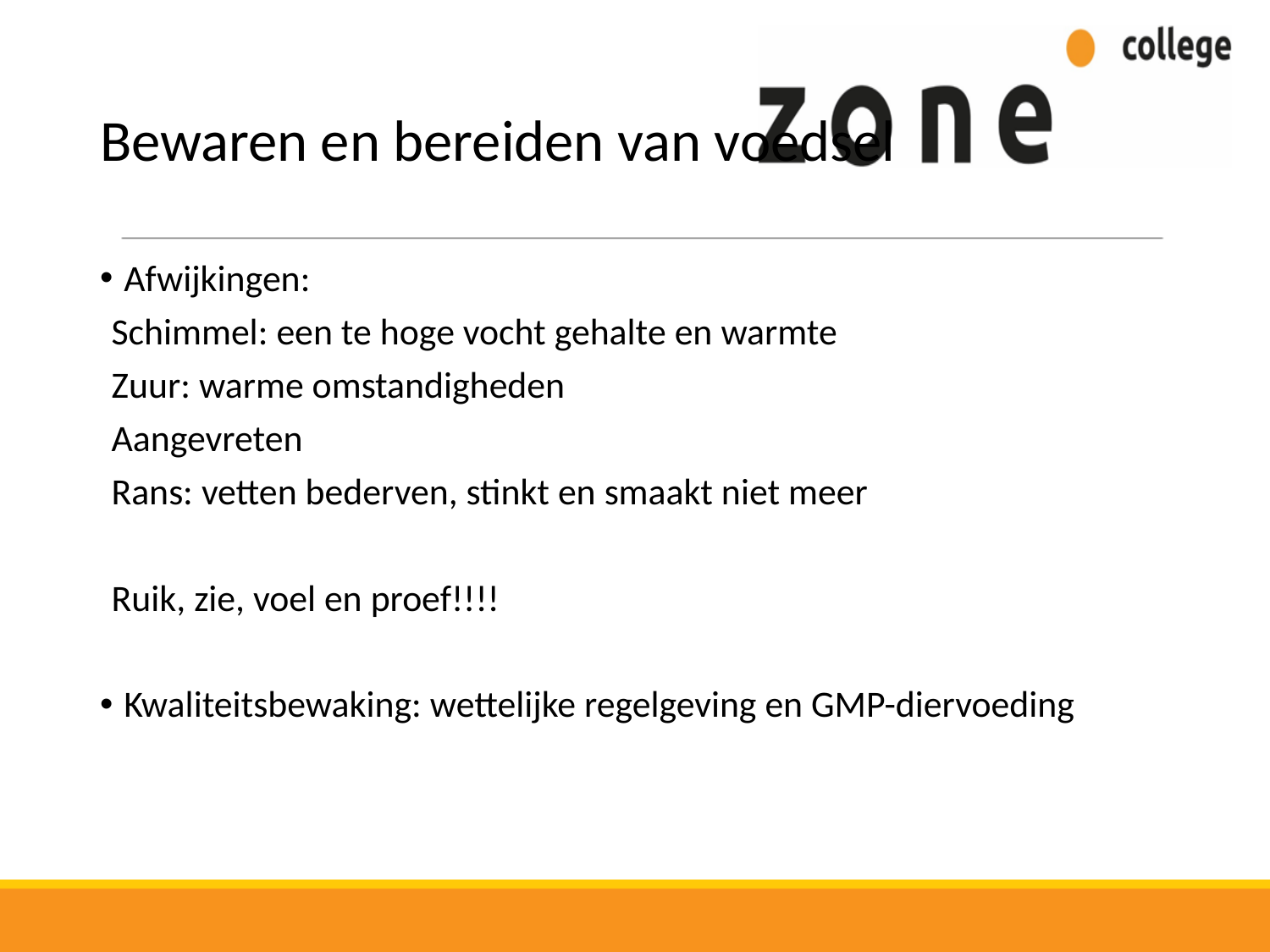

# Bewaren en bereiden van voedsel
Afwijkingen:
Schimmel: een te hoge vocht gehalte en warmte
Zuur: warme omstandigheden
Aangevreten
Rans: vetten bederven, stinkt en smaakt niet meer

Ruik, zie, voel en proef!!!!

Kwaliteitsbewaking: wettelijke regelgeving en GMP-diervoeding